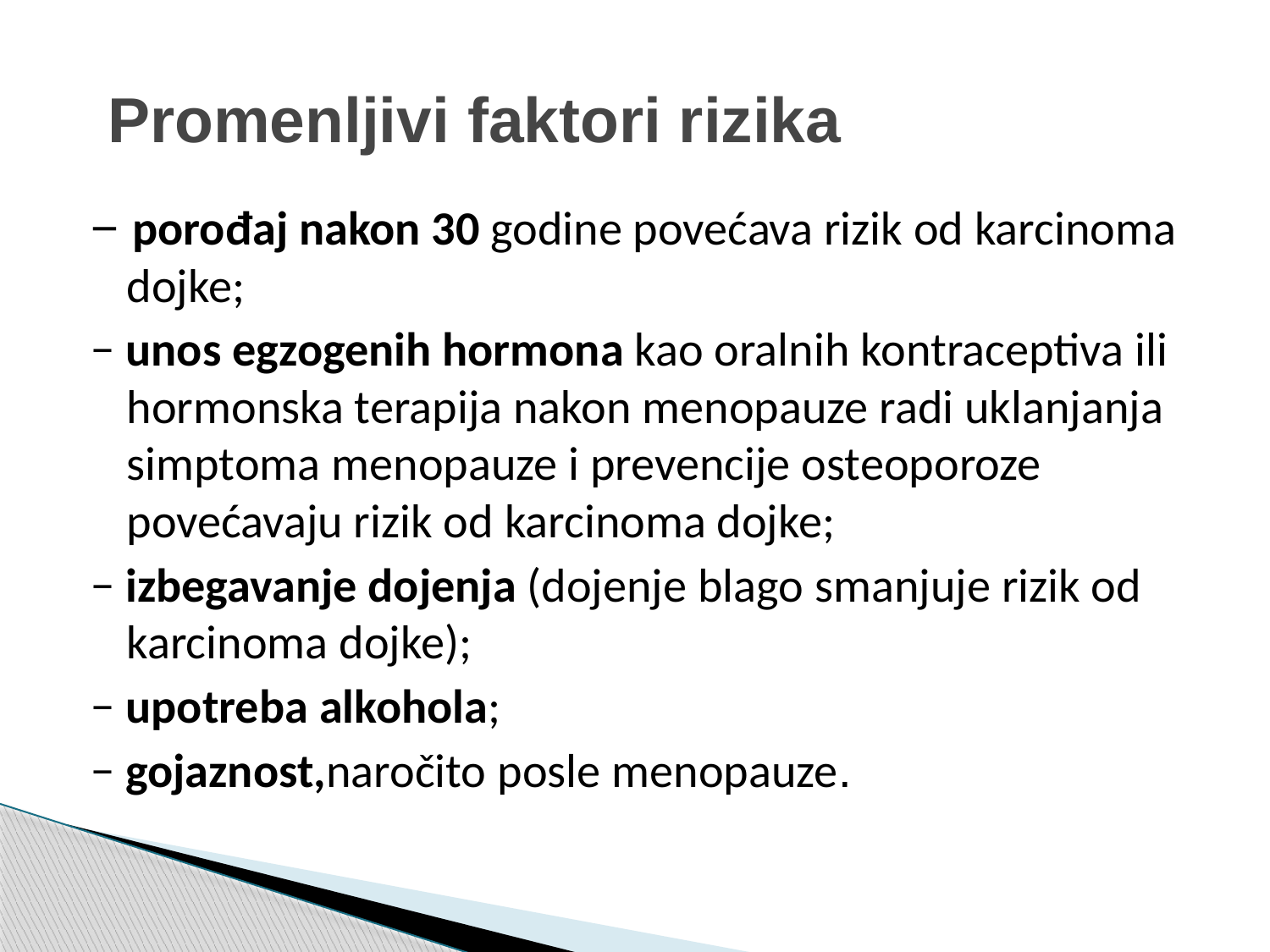

# Promenljivi faktori rizika

− porođaj nakon 30 godine povećava rizik od karcinoma dojke;
− unos egzogenih hormona kao oralnih kontraceptiva ili hormonska terapija nakon menopauze radi uklanjanja simptoma menopauze i prevencije osteoporoze povećavaju rizik od karcinoma dojke;
− izbegavanje dojenja (dojenje blago smanjuje rizik od karcinoma dojke);
− upotreba alkohola;
− gojaznost,naročito posle menopauze.